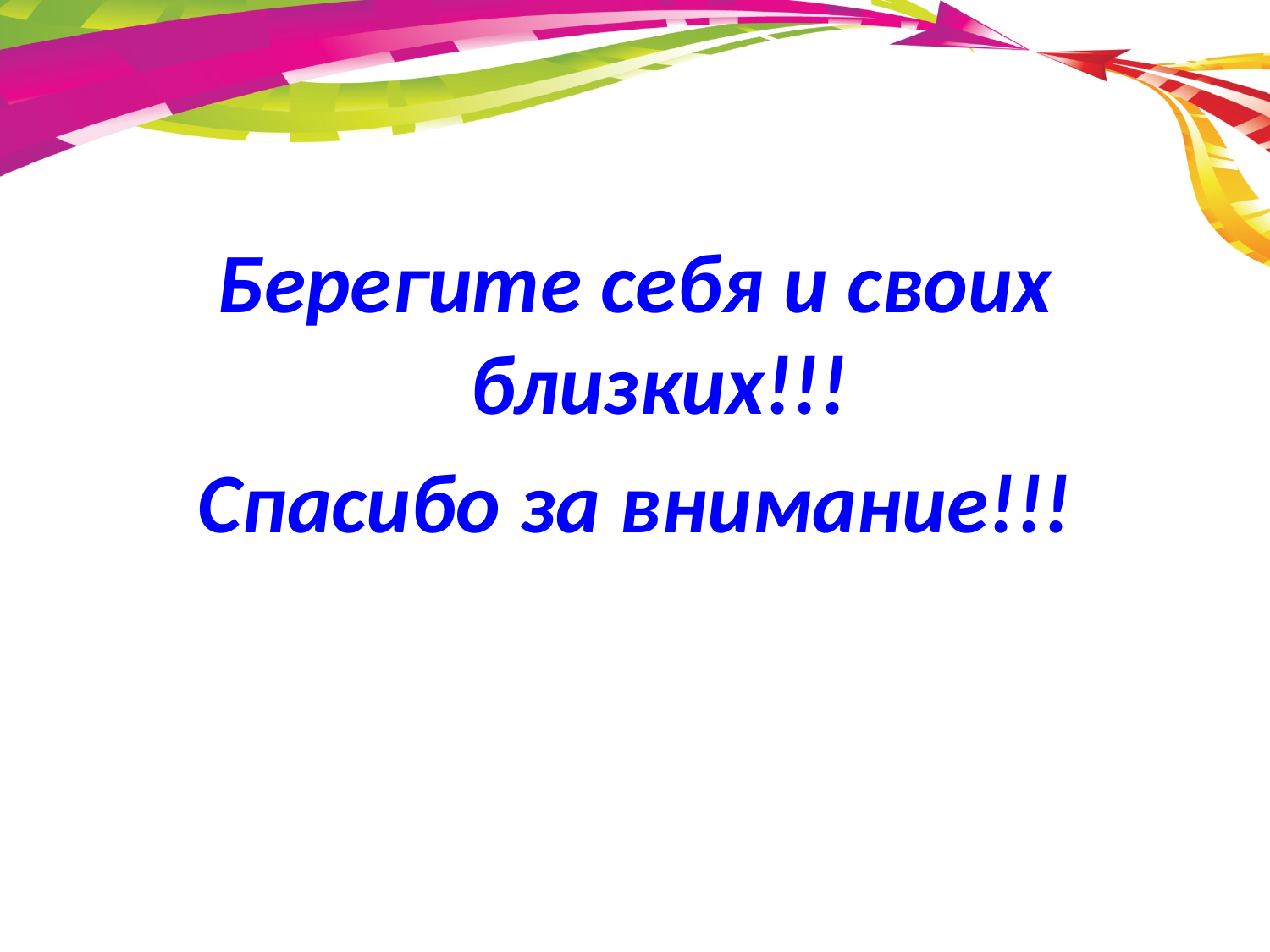

#
Берегите себя и своих близких!!!
Спасибо за внимание!!!